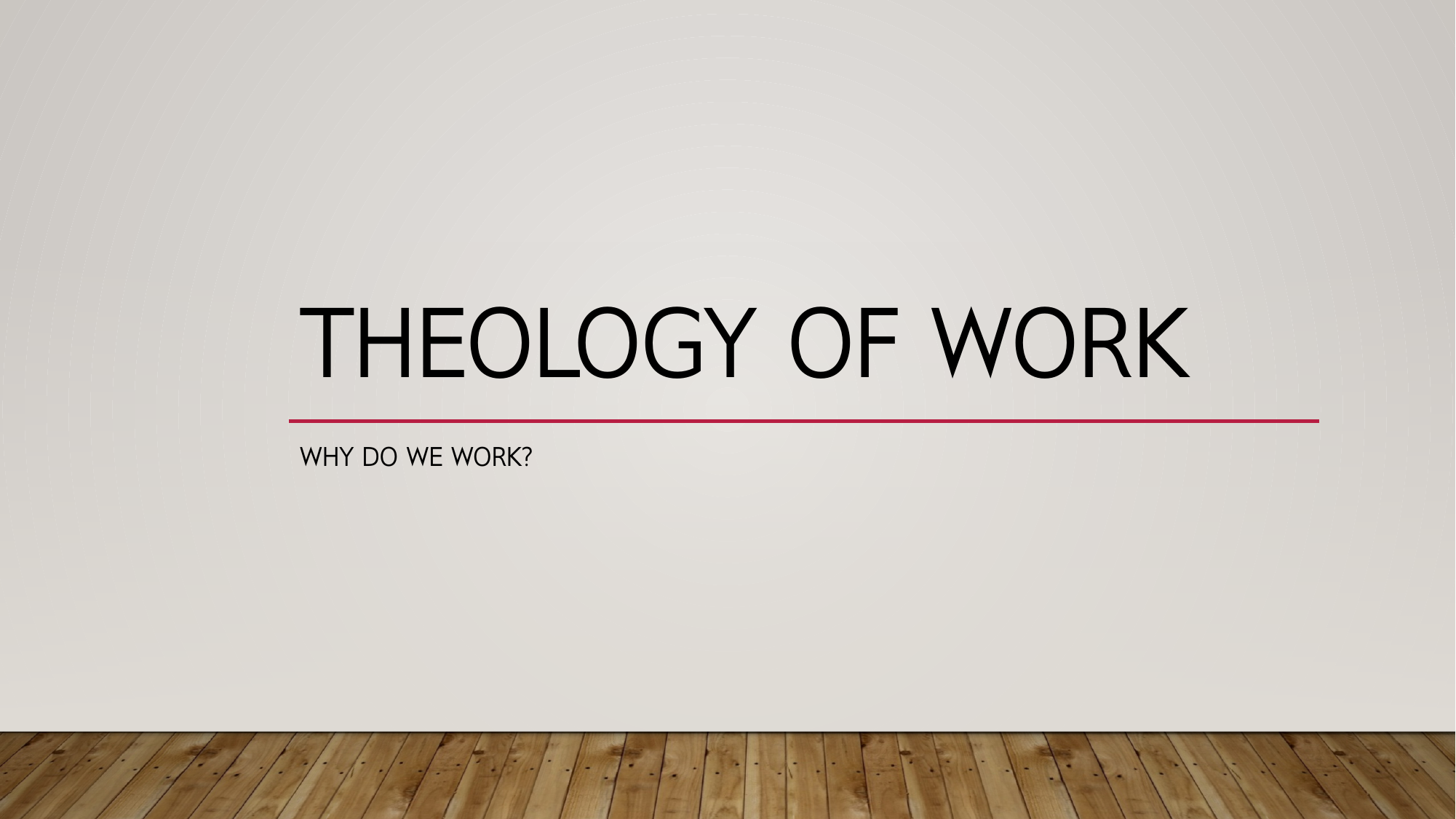

# Theology of Work
Why do we work?